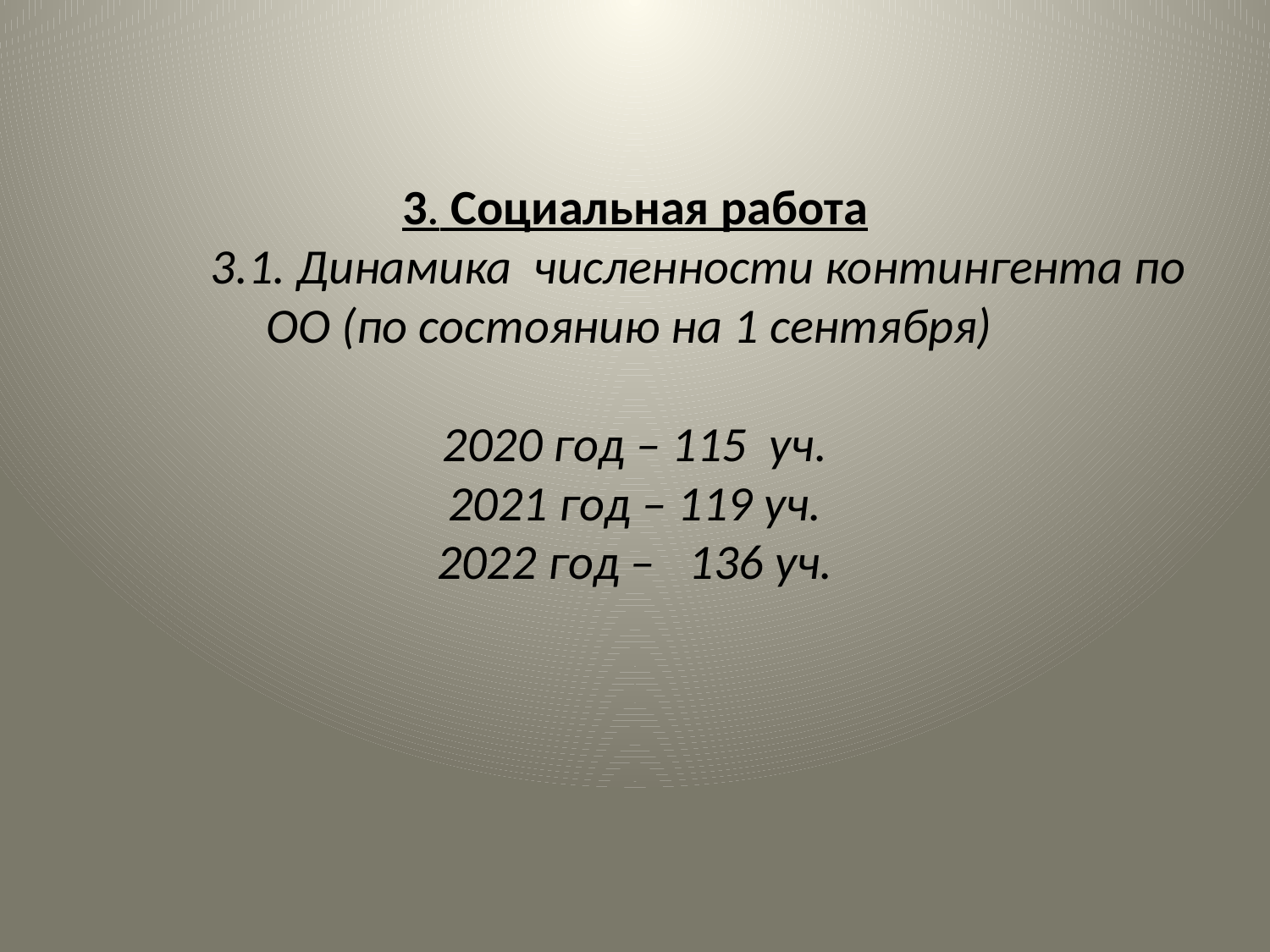

# 3. Социальная работа 3.1. Динамика  численности контингента по ОО (по состоянию на 1 сентября) 2020 год – 115  уч. 2021 год – 119 уч. 2022 год –   136 уч.